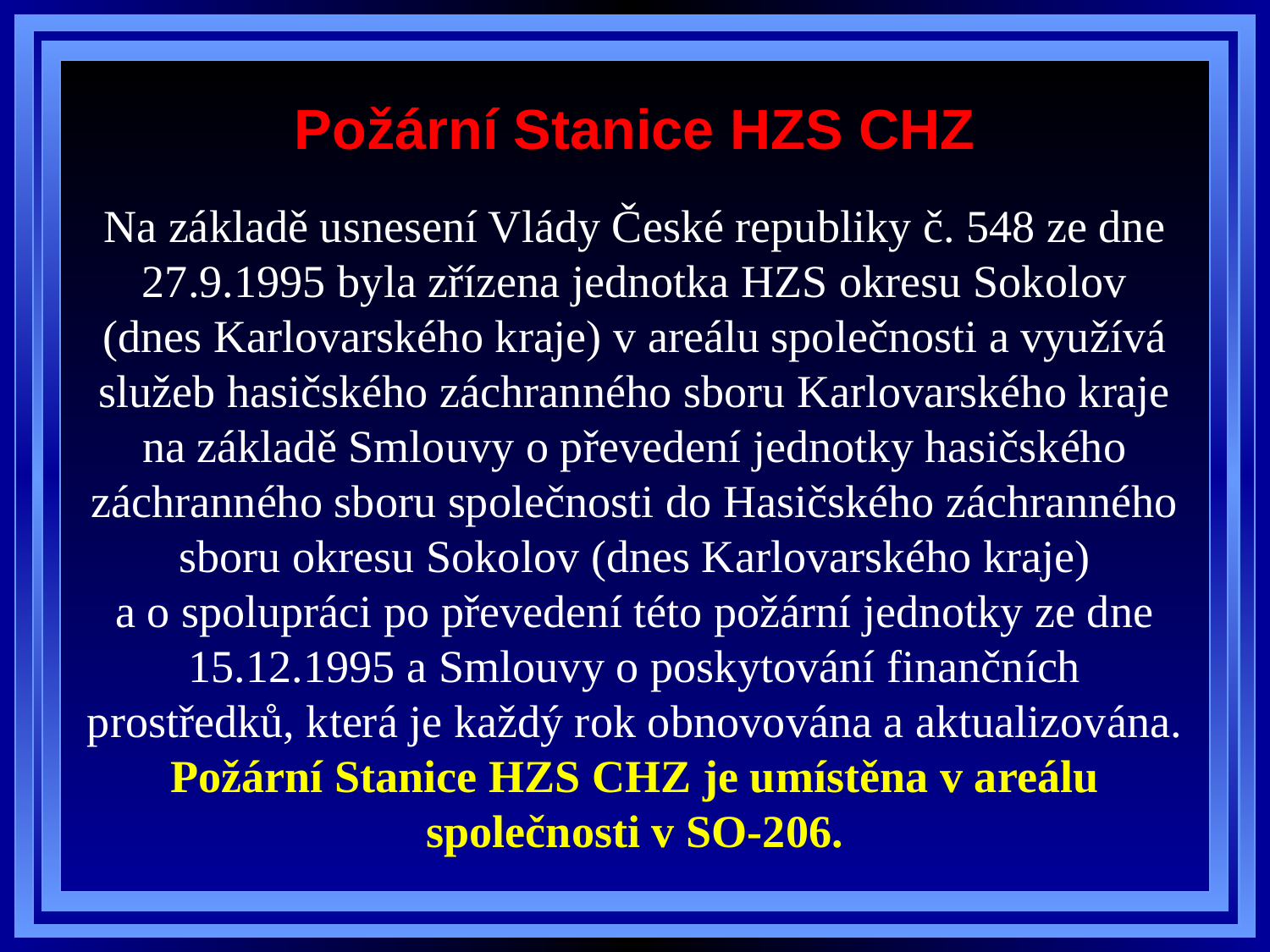

# Požární Stanice HZS CHZ
Na základě usnesení Vlády České republiky č. 548 ze dne 27.9.1995 byla zřízena jednotka HZS okresu Sokolov (dnes Karlovarského kraje) v areálu společnosti a využívá služeb hasičského záchranného sboru Karlovarského kraje na základě Smlouvy o převedení jednotky hasičského záchranného sboru společnosti do Hasičského záchranného sboru okresu Sokolov (dnes Karlovarského kraje) a o spolupráci po převedení této požární jednotky ze dne 15.12.1995 a Smlouvy o poskytování finančních prostředků, která je každý rok obnovována a aktualizována. Požární Stanice HZS CHZ je umístěna v areálu společnosti v SO-206.